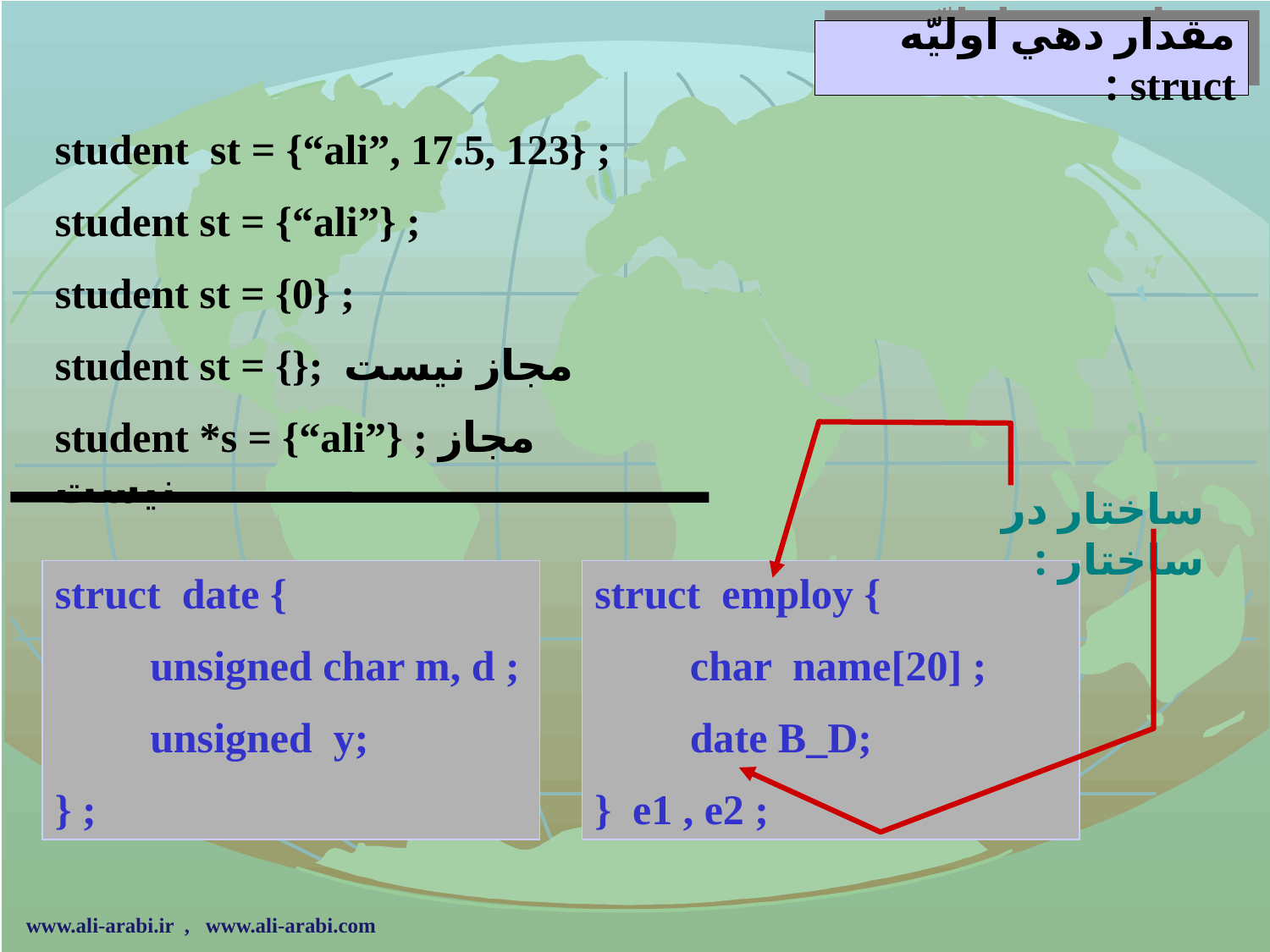

# مقدار دهي اوليّه  struct :
student  st = {“ali”, 17.5, 123} ;
student st = {“ali”} ;
student st = {0} ;
student st = {};  مجاز نيست
student *s = {“ali”} ; مجاز نيست

ساختار در ساختار :

struct  date {
         unsigned char m, d ;
         unsigned  y;
} ;
struct  employ {
         char  name[20] ;
         date B_D;
}  e1 , e2 ;